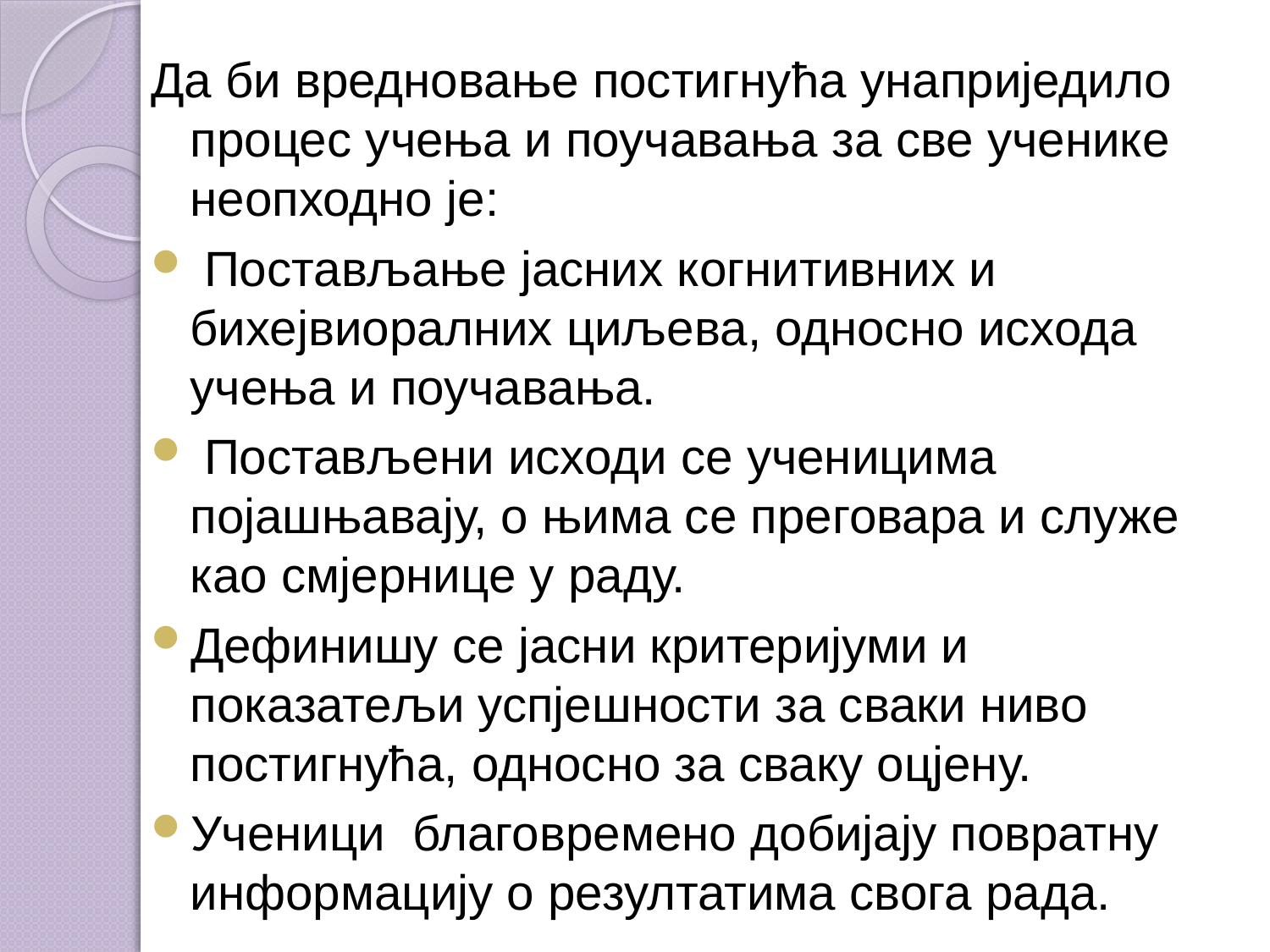

Да би вредновање постигнућа унаприједило процес учења и поучавања за све ученике неопходно је:
 Постављање јасних когнитивних и бихејвиоралних циљева, односно исхода учења и поучавања.
 Постављени исходи се ученицима појашњавају, о њима се преговара и служе као смјернице у раду.
Дефинишу се јасни критеријуми и показатељи успјешности за сваки ниво постигнућа, односно за сваку оцјену.
Ученици  благовремено добијају повратну информацију о резултатима свога рада.